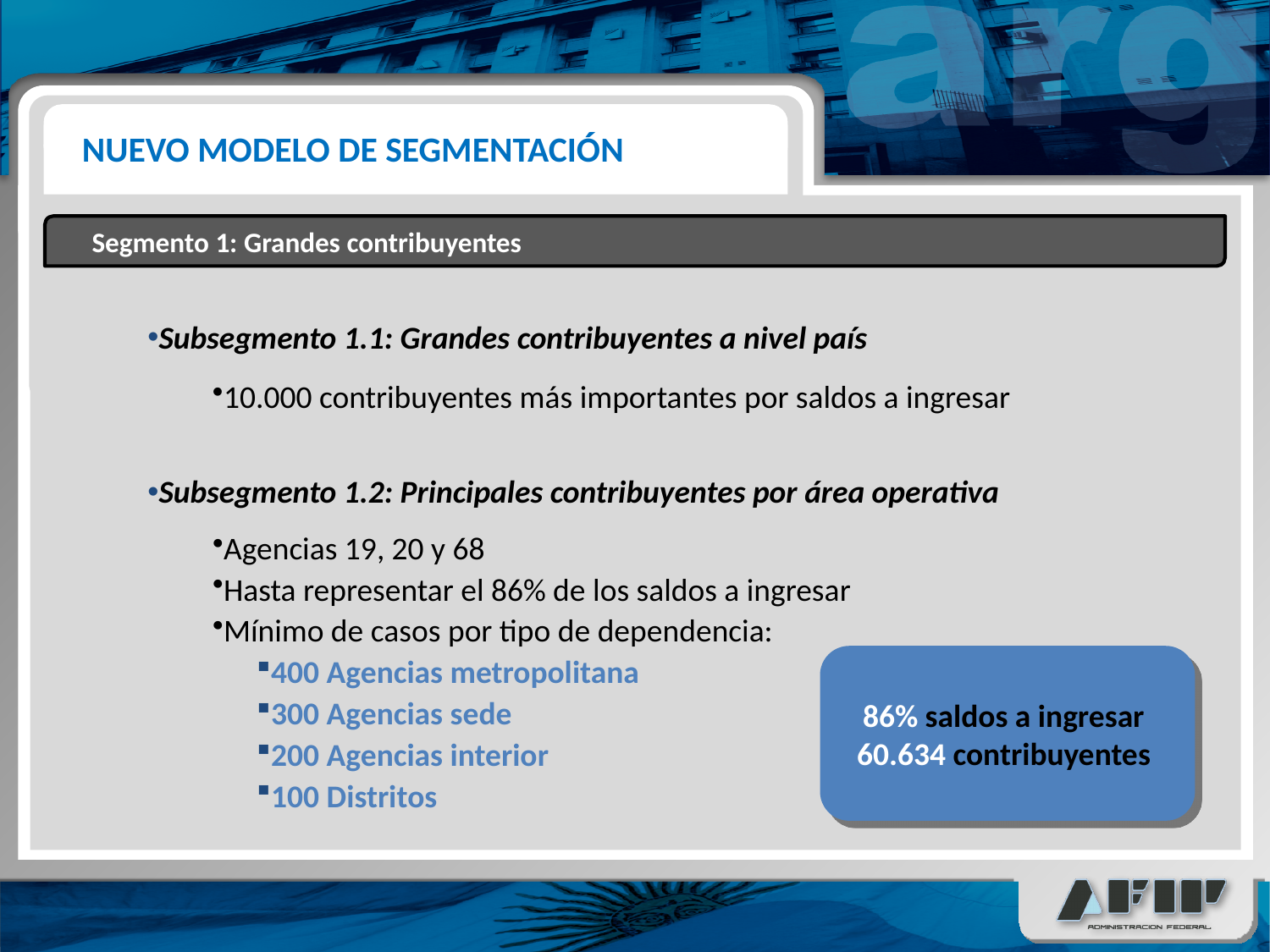

NUEVO MODELO DE SEGMENTACIÓN

Segmento 1: Grandes contribuyentes
Subsegmento 1.1: Grandes contribuyentes a nivel país
10.000 contribuyentes más importantes por saldos a ingresar
Subsegmento 1.2: Principales contribuyentes por área operativa
Agencias 19, 20 y 68
Hasta representar el 86% de los saldos a ingresar
Mínimo de casos por tipo de dependencia:
400 Agencias metropolitana
300 Agencias sede
200 Agencias interior
100 Distritos
86% saldos a ingresar
60.634 contribuyentes